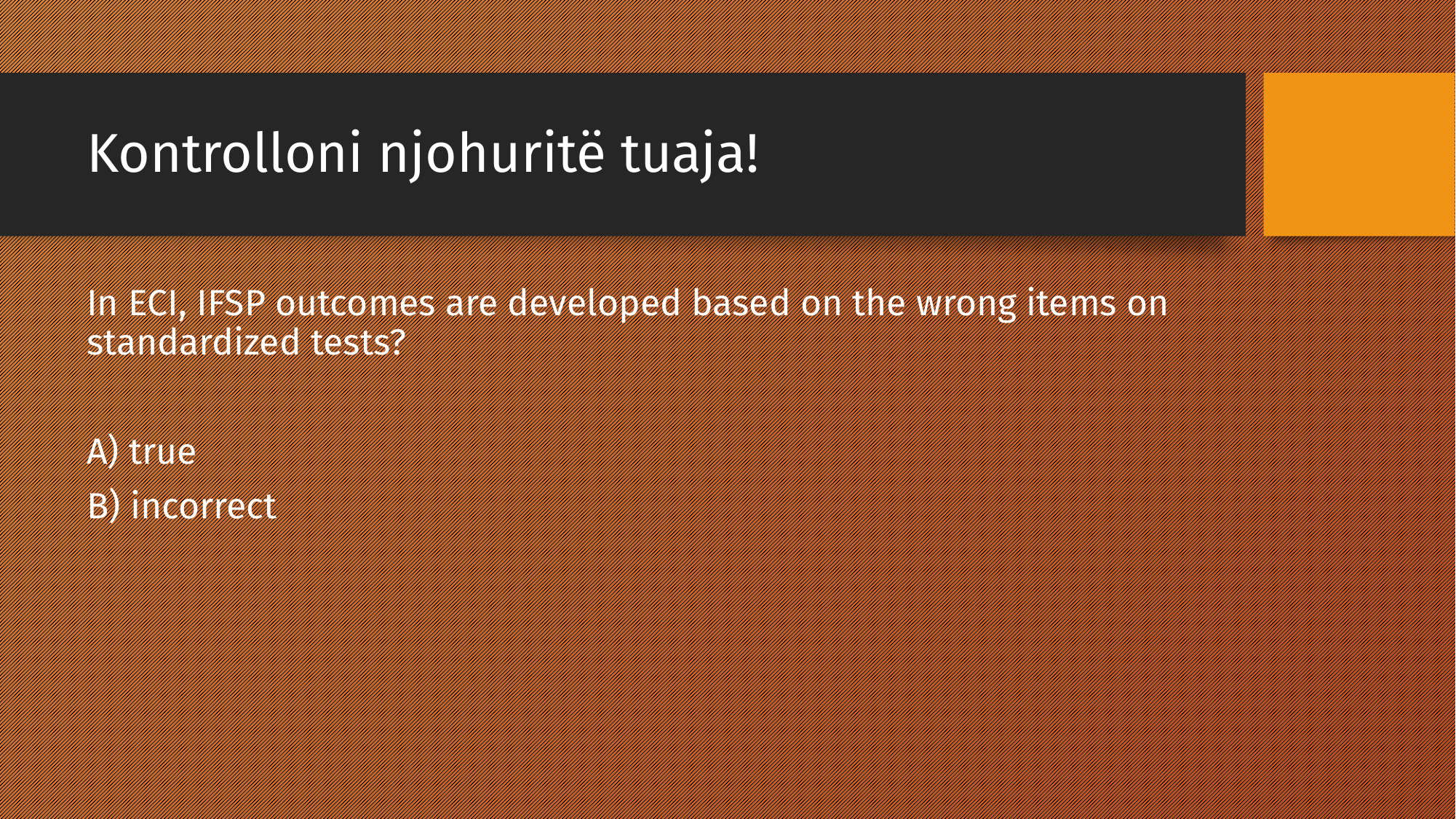

# Kontrolloni njohuritë tuaja!
In ECI, IFSP outcomes are developed based on the wrong items on standardized tests?

A) true
B) incorrect